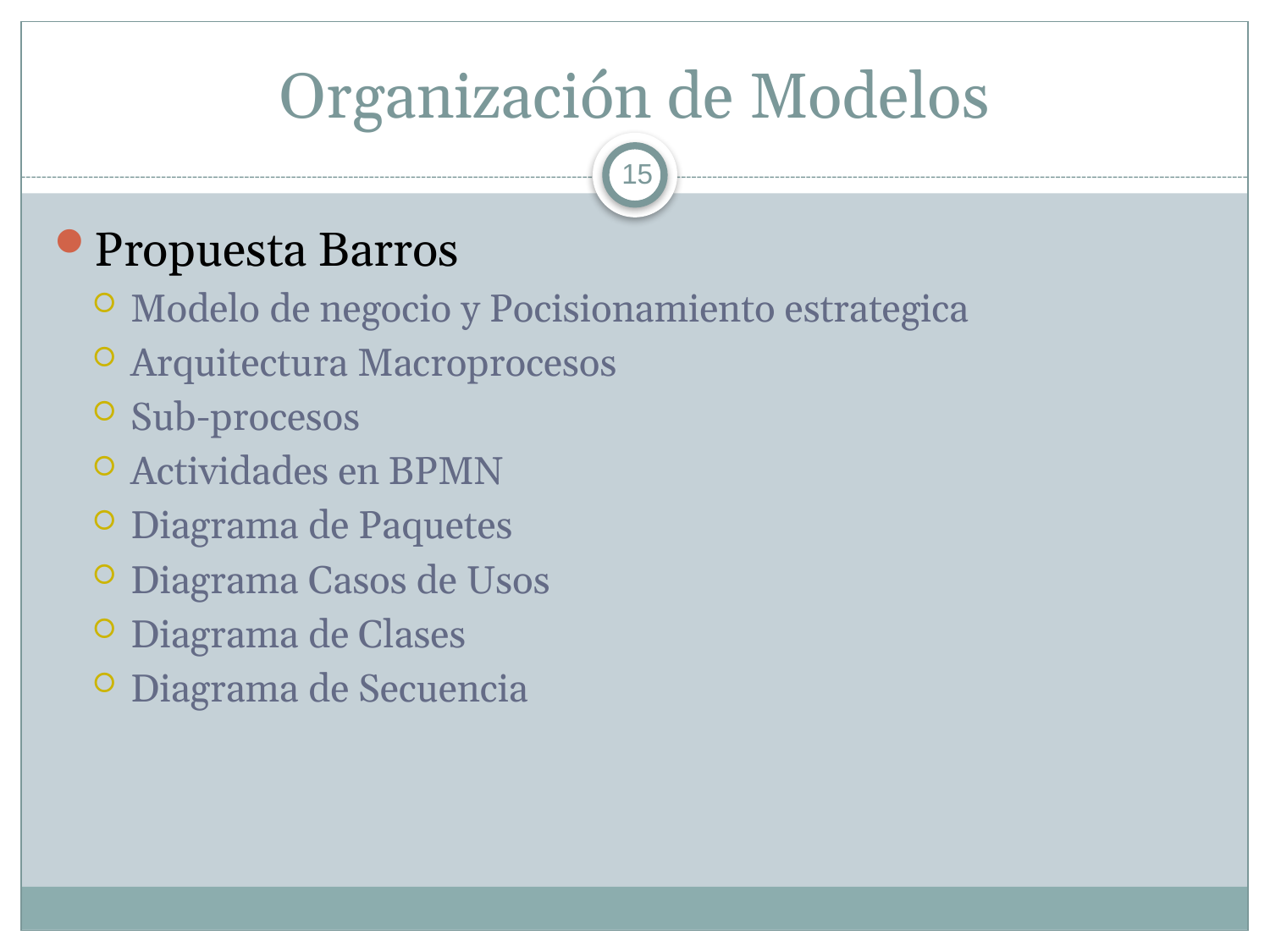

# Organización de Modelos
15
Propuesta Barros
Modelo de negocio y Pocisionamiento estrategica
Arquitectura Macroprocesos
Sub-procesos
Actividades en BPMN
Diagrama de Paquetes
Diagrama Casos de Usos
Diagrama de Clases
Diagrama de Secuencia